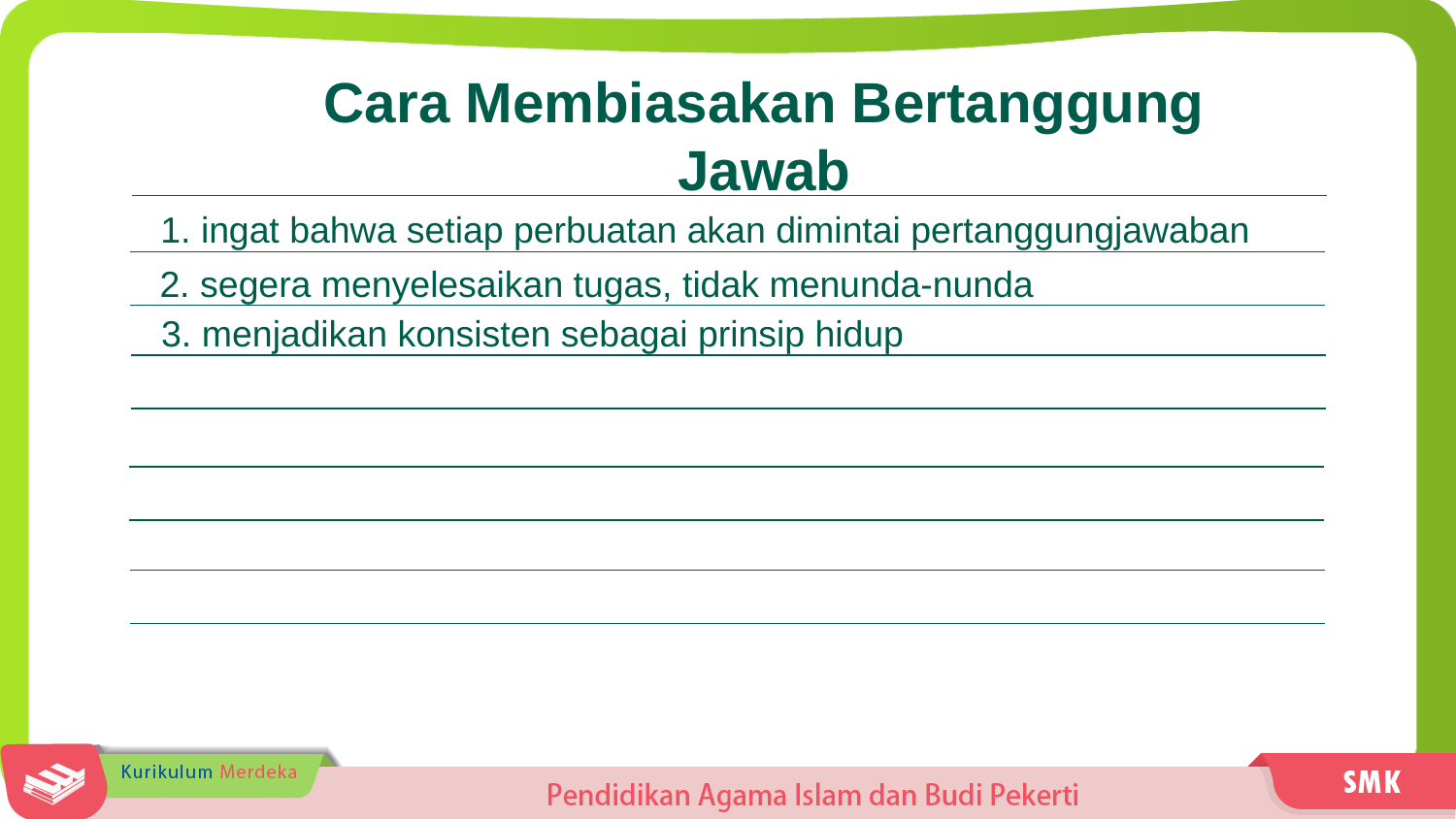

Cara Membiasakan Bertanggung Jawab
1. ingat bahwa setiap perbuatan akan dimintai pertanggungjawaban
2. segera menyelesaikan tugas, tidak menunda-nunda
3. menjadikan konsisten sebagai prinsip hidup